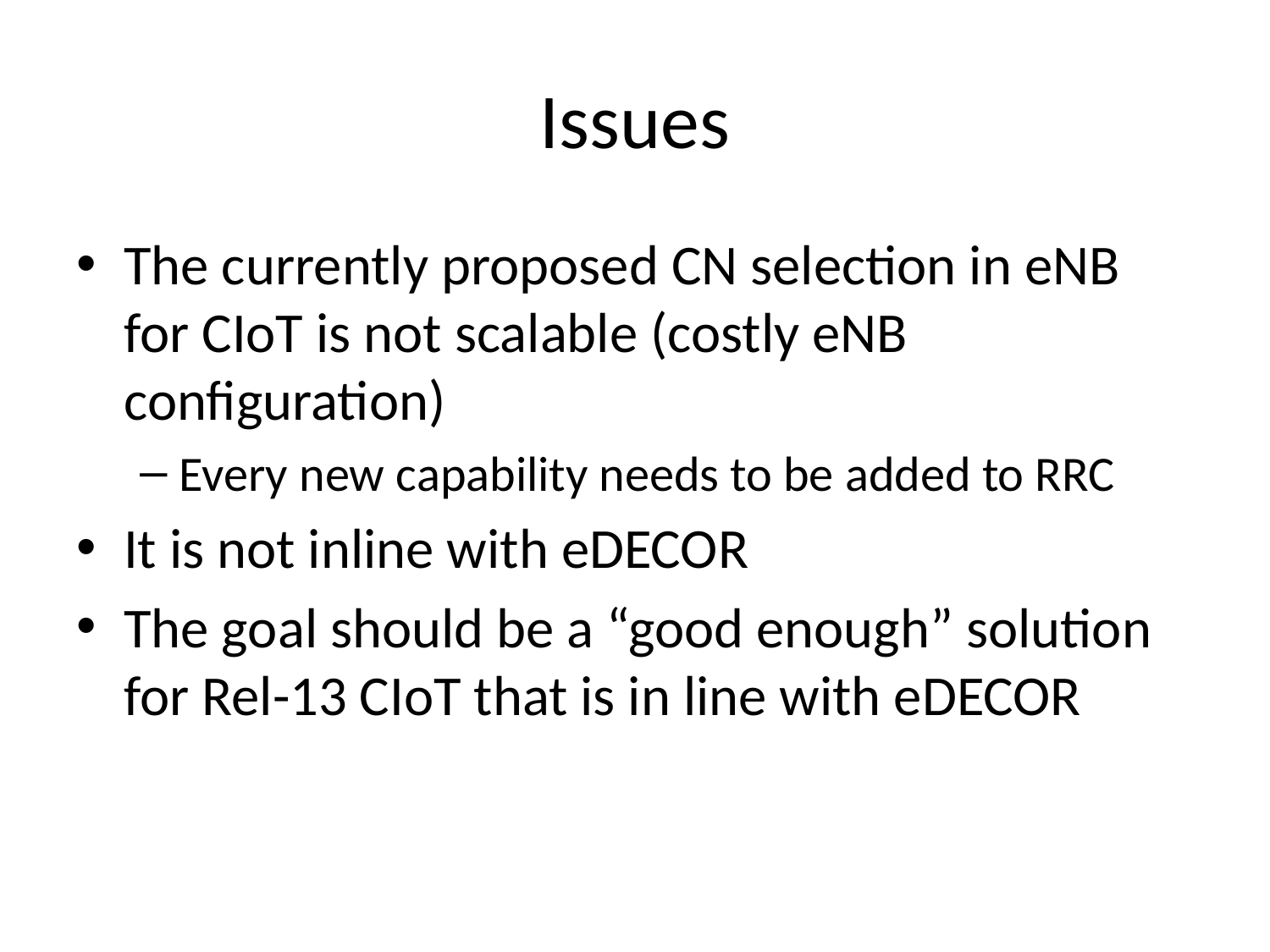

# Issues
The currently proposed CN selection in eNB for CIoT is not scalable (costly eNB configuration)
Every new capability needs to be added to RRC
It is not inline with eDECOR
The goal should be a “good enough” solution for Rel-13 CIoT that is in line with eDECOR